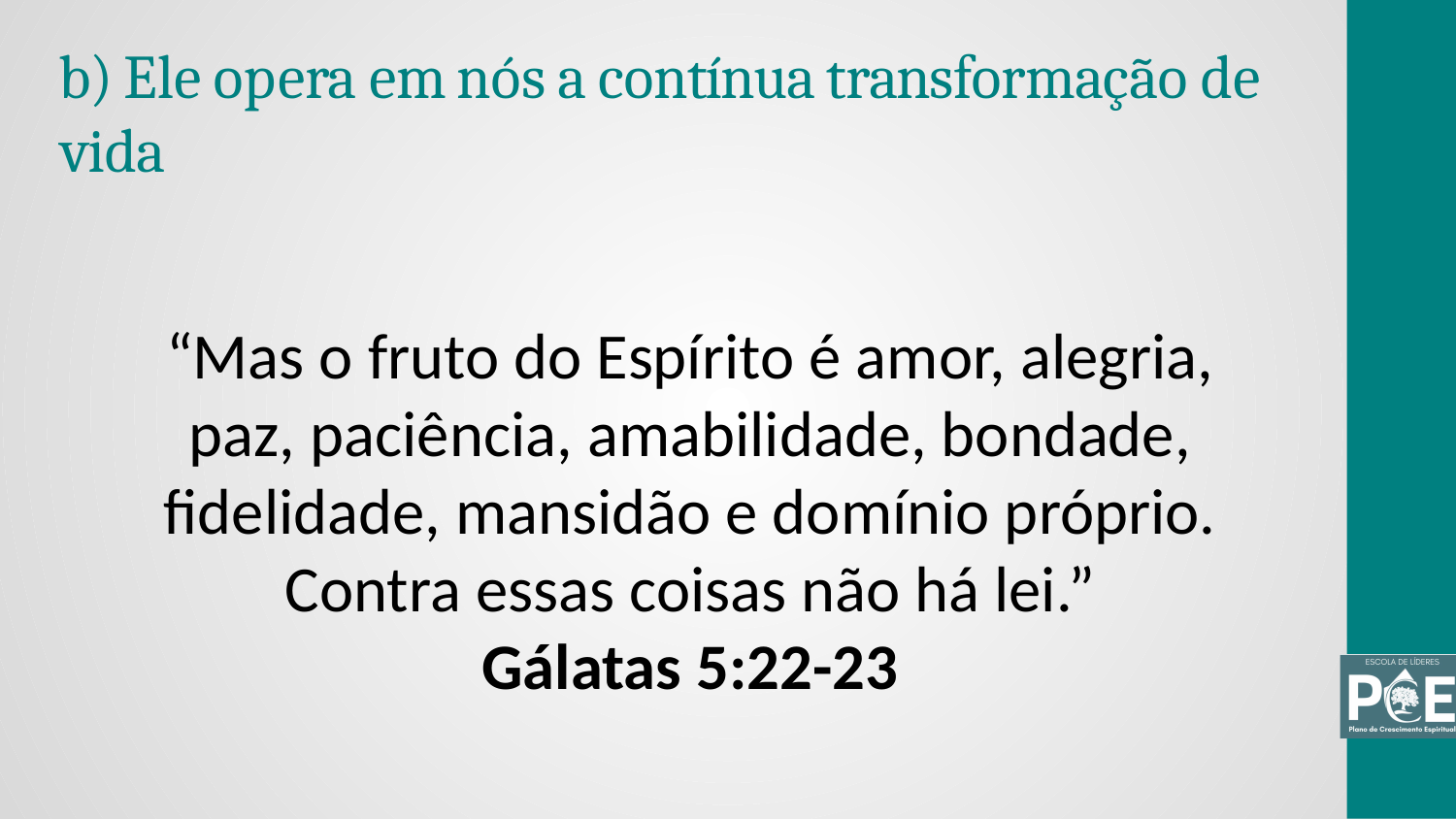

# b) Ele opera em nós a contínua transformação de vida
“Mas o fruto do Espírito é amor, alegria, paz, paciência, amabilidade, bondade, fidelidade, mansidão e domínio próprio. Contra essas coisas não há lei.”
Gálatas 5:22-23